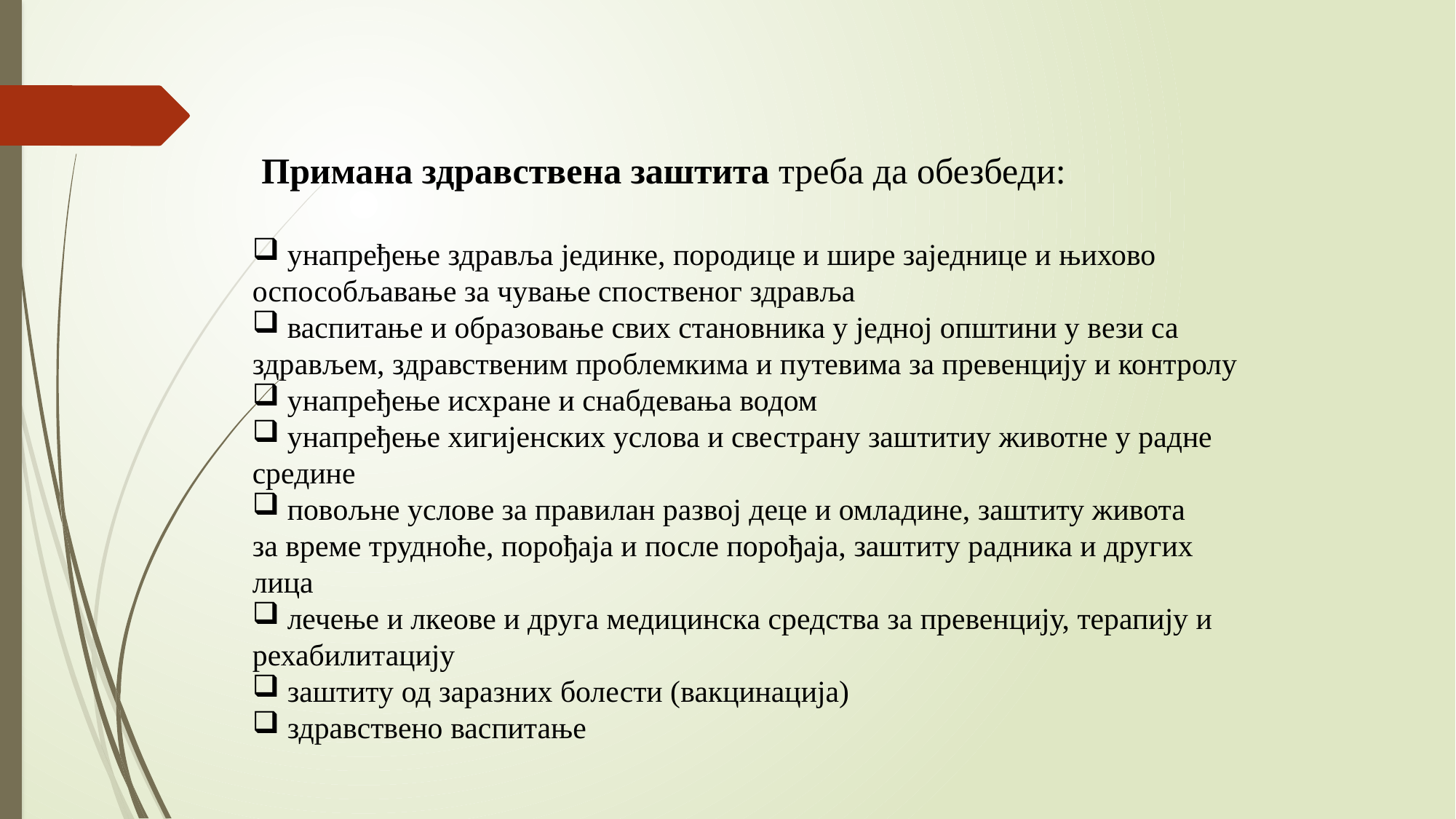

Примана здравствена заштита треба да обезбеди:

 унапређење здравља јединке, породице и шире заједнице и њихово
оспособљавање за чување споственог здравља
 васпитање и образовање свих становника у једној општини у вези са
здрављем, здравственим проблемкима и путевима за превенцију и контролу
 унапређење исхране и снабдевања водом
 унапређење хигијенских услова и свестрану заштитиу животне у радне
средине
 повољне услове за правилан развој деце и омладине, заштиту живота
за време трудноће, порођаја и после порођаја, заштиту радника и других
лица
 лечење и лкеове и друга медицинска средства за превенцију, терапију и
рехабилитацију
 заштиту од заразних болести (вакцинација)
 здравствено васпитање